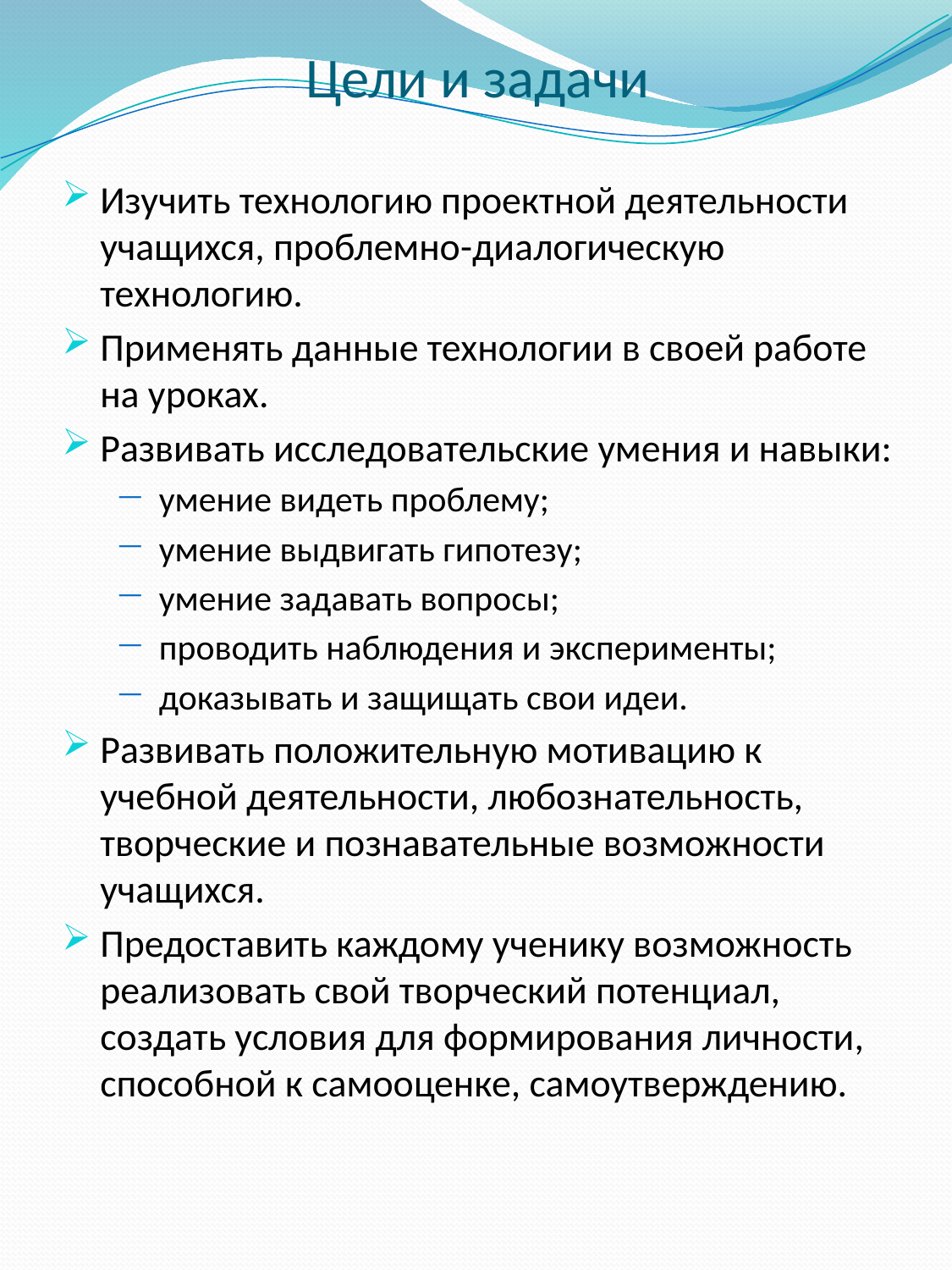

# Цели и задачи
Изучить технологию проектной деятельности учащихся, проблемно-диалогическую технологию.
Применять данные технологии в своей работе на уроках.
Развивать исследовательские умения и навыки:
 умение видеть проблему;
 умение выдвигать гипотезу;
 умение задавать вопросы;
 проводить наблюдения и эксперименты;
 доказывать и защищать свои идеи.
Развивать положительную мотивацию к учебной деятельности, любознательность,     творческие и познавательные возможности учащихся.
Предоставить каждому ученику возможность реализовать свой творческий потенциал, создать условия для формирования личности, способной к самооценке, самоутверждению.